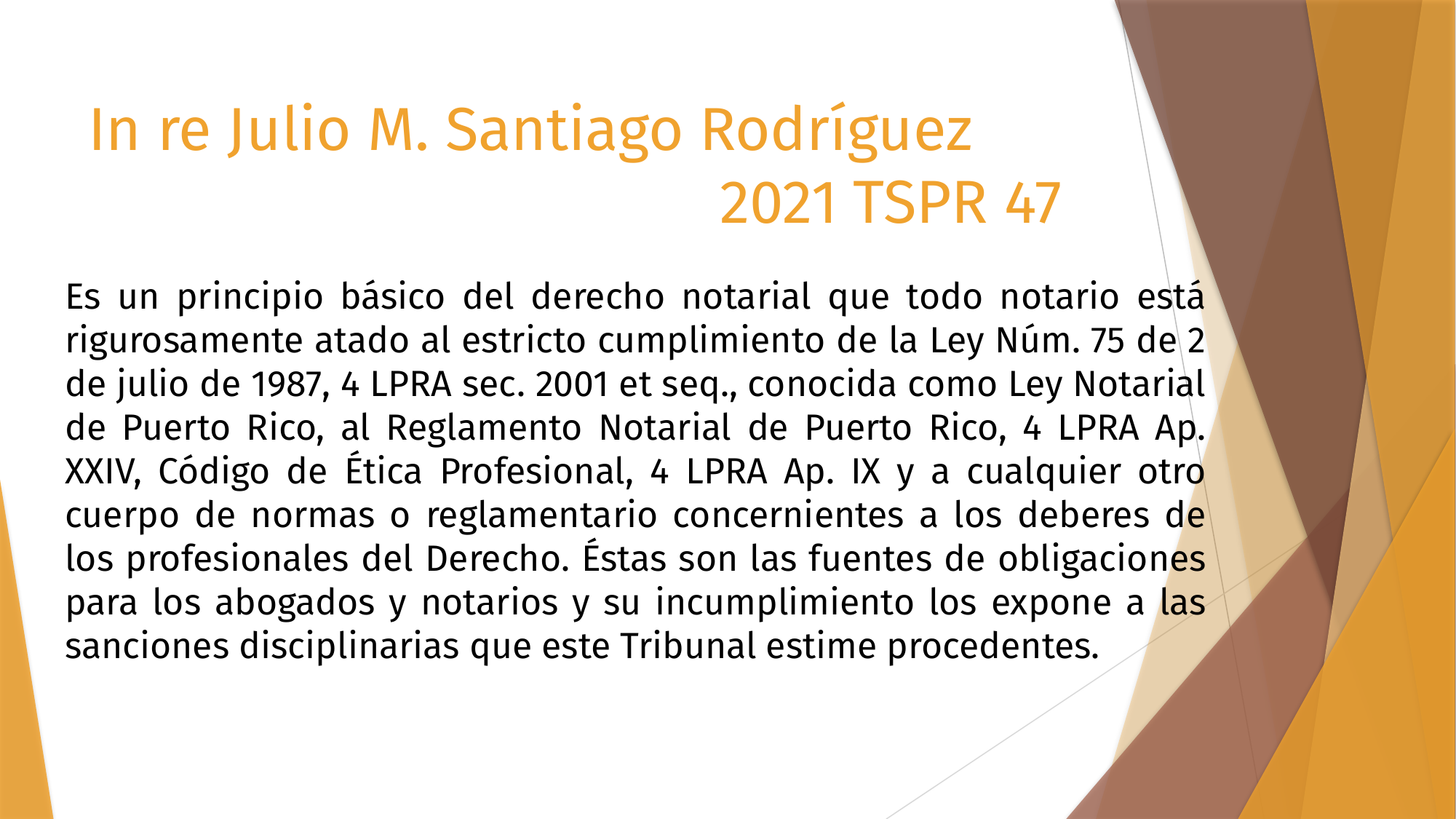

In re Julio M. Santiago Rodríguez
2021 TSPR 47
Es un principio básico del derecho notarial que todo notario está rigurosamente atado al estricto cumplimiento de la Ley Núm. 75 de 2 de julio de 1987, 4 LPRA sec. 2001 et seq., conocida como Ley Notarial de Puerto Rico, al Reglamento Notarial de Puerto Rico, 4 LPRA Ap. XXIV, Código de Ética Profesional, 4 LPRA Ap. IX y a cualquier otro cuerpo de normas o reglamentario concernientes a los deberes de los profesionales del Derecho. Éstas son las fuentes de obligaciones para los abogados y notarios y su incumplimiento los expone a las sanciones disciplinarias que este Tribunal estime procedentes.